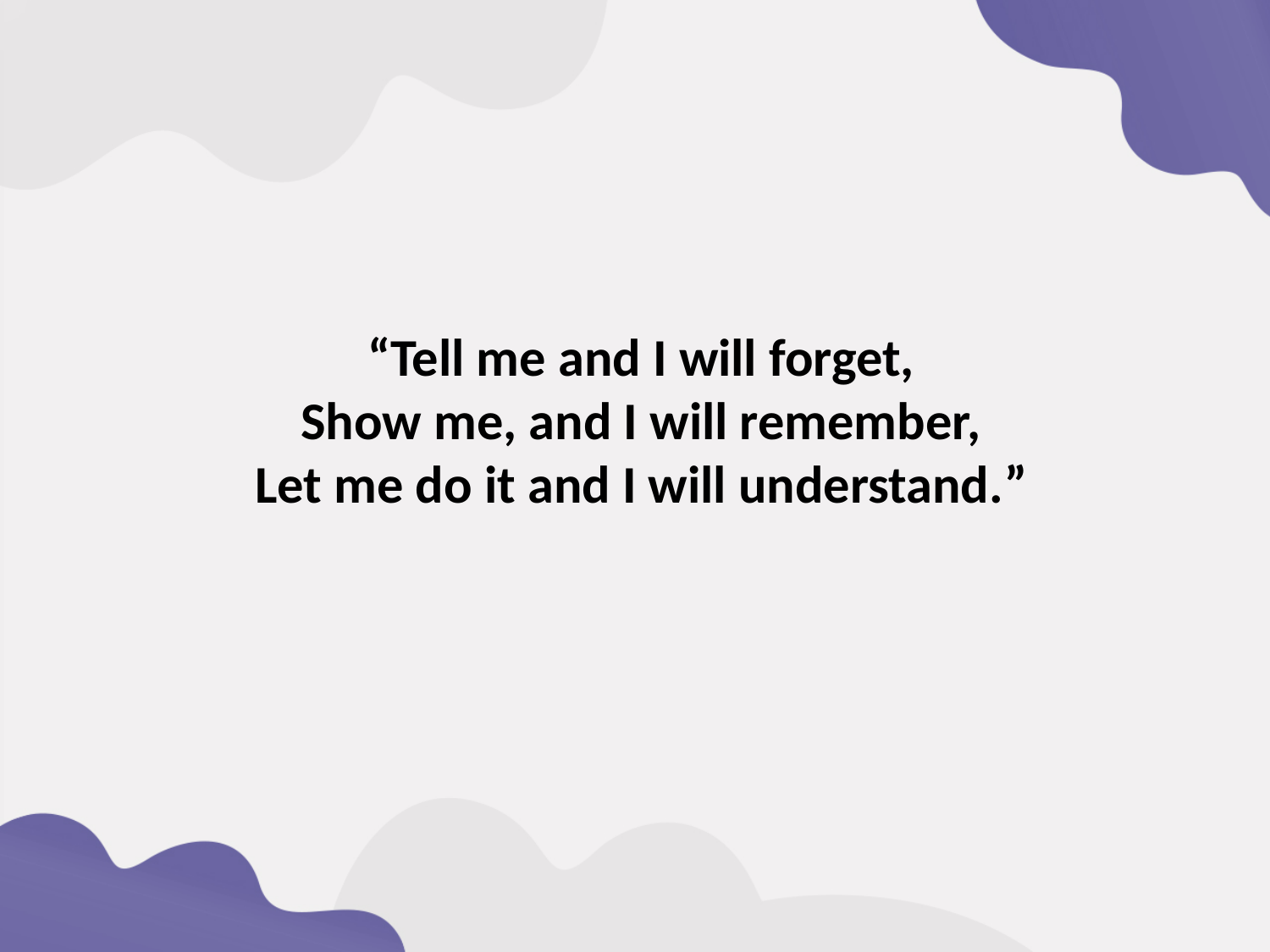

“Tell me and I will forget,
Show me, and I will remember,
Let me do it and I will understand.”